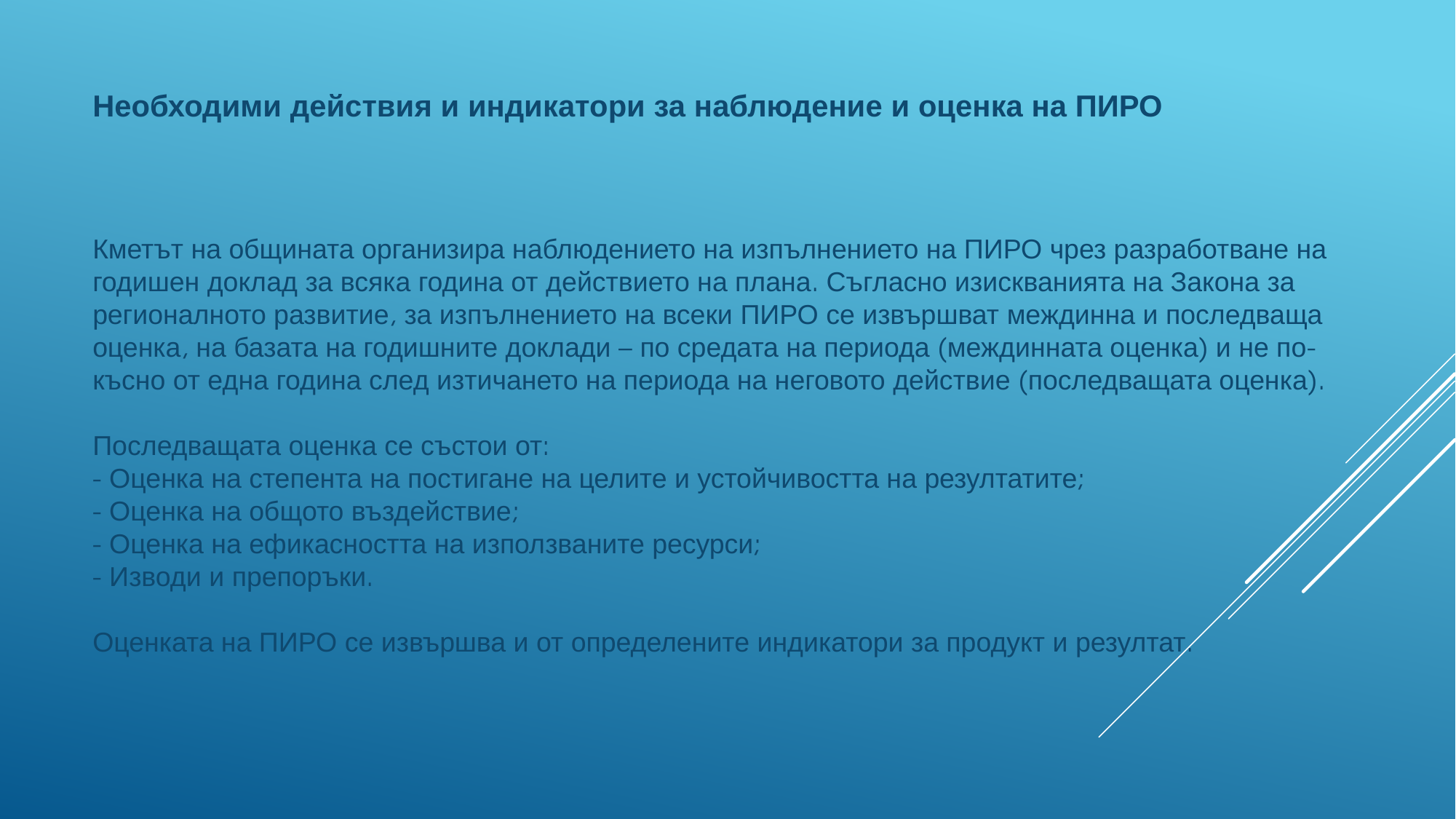

Необходими действия и индикатори за наблюдение и оценка на ПИРО
# Кметът на общината организира наблюдението на изпълнението на ПИРО чрез разработване на годишен доклад за всяка година от действието на плана. Съгласно изискванията на Закона за регионалното развитие, за изпълнението на всеки ПИРО се извършват междинна и последваща оценка, на базата на годишните доклади – по средата на периода (междинната оценка) и не по-късно от една година след изтичането на периода на неговото действие (последващата оценка). Последващата оценка се състои от: - Оценка на степента на постигане на целите и устойчивостта на резултатите; - Оценка на общото въздействие; - Оценка на ефикасността на използваните ресурси; - Изводи и препоръки. Оценката на ПИРО се извършва и от определените индикатори за продукт и резултат.